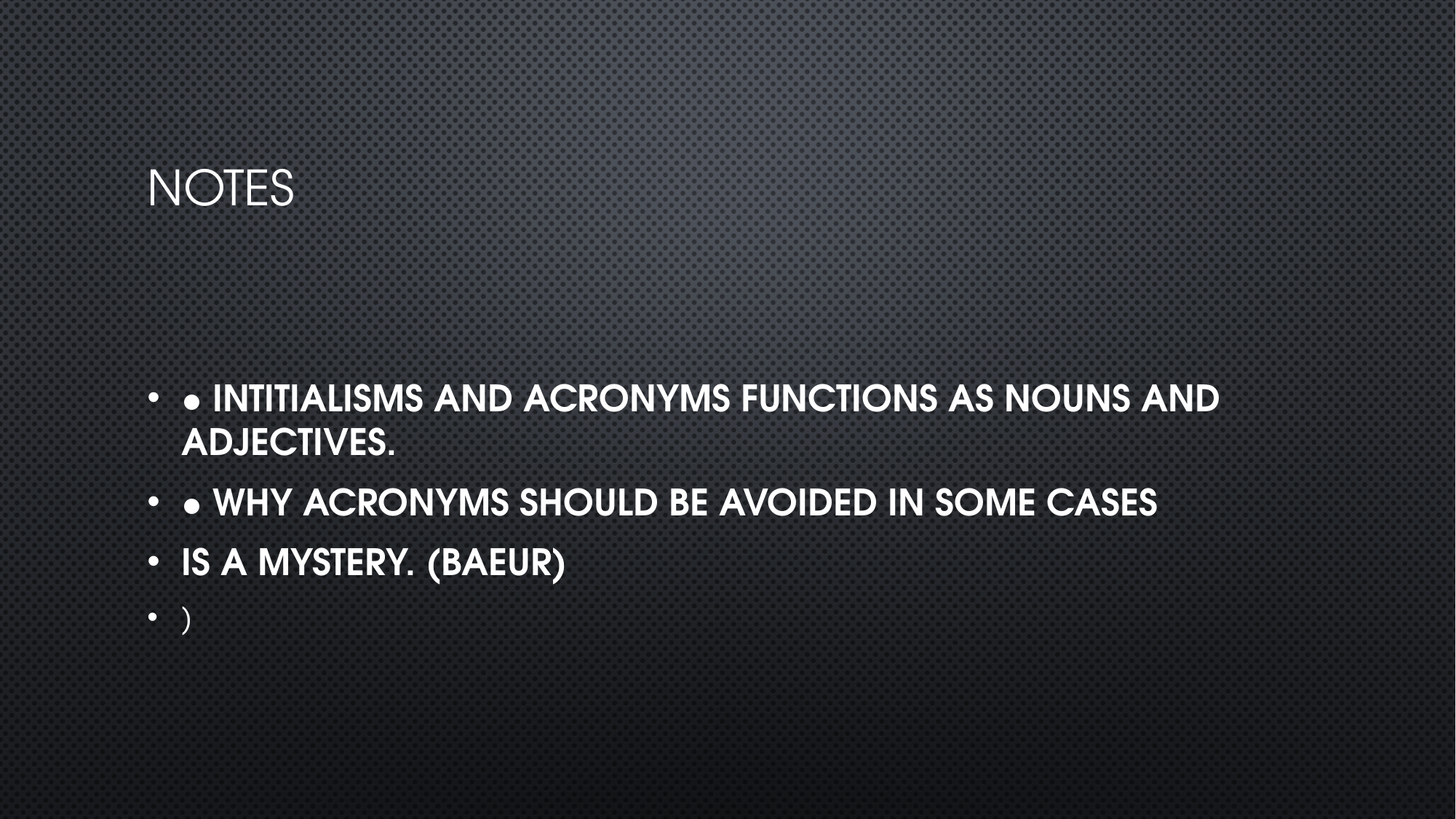

# Notes
• Intitialisms and acronyms functions as nouns and adjectives.
• Why acronyms should be avoided in some cases
is a mystery. (Baeur)
)